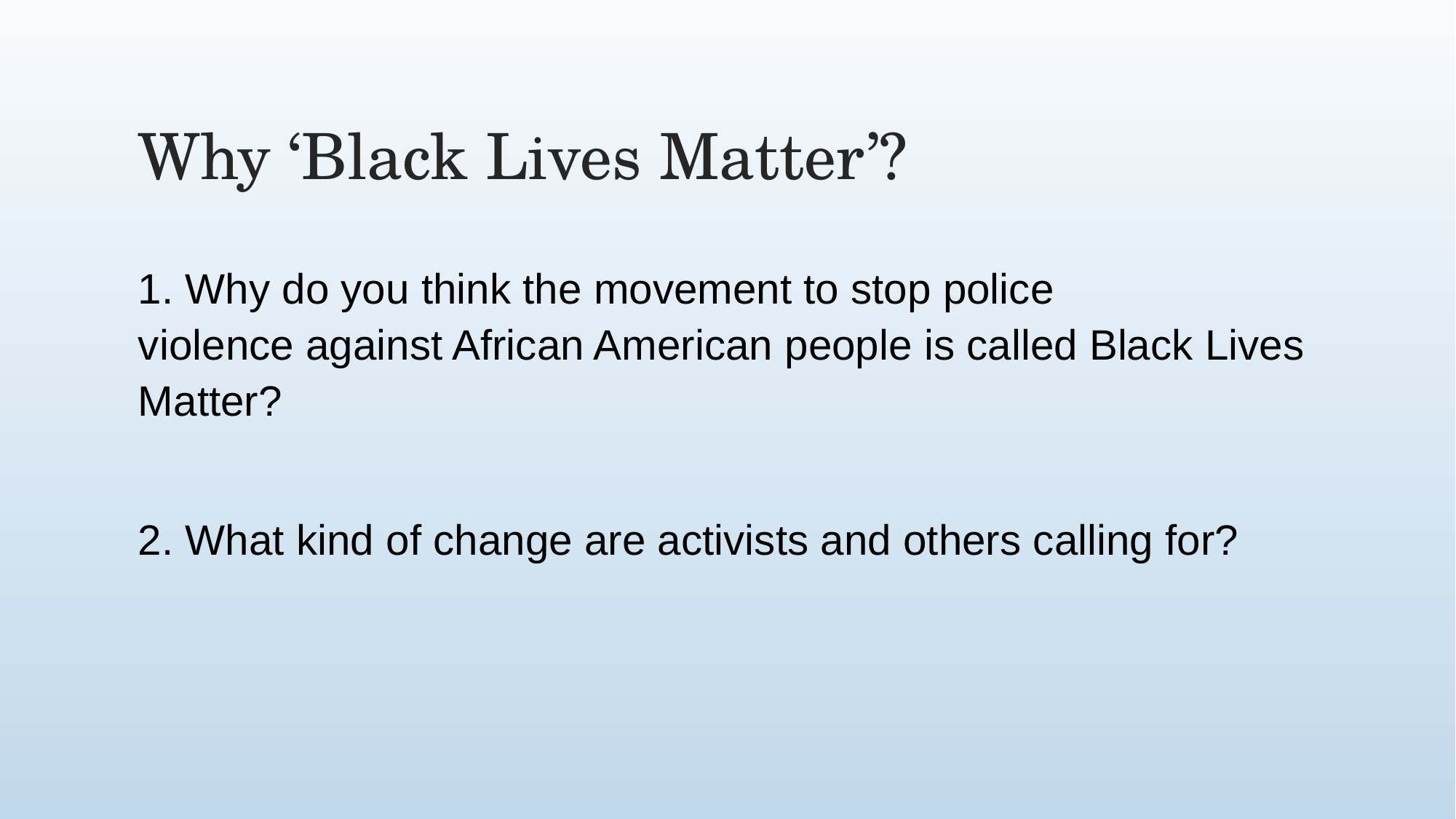

# Why ‘Black Lives Matter’?
1. Why do you think the movement to stop police violence against African American people is called Black Lives Matter?

2. What kind of change are activists and others calling for?